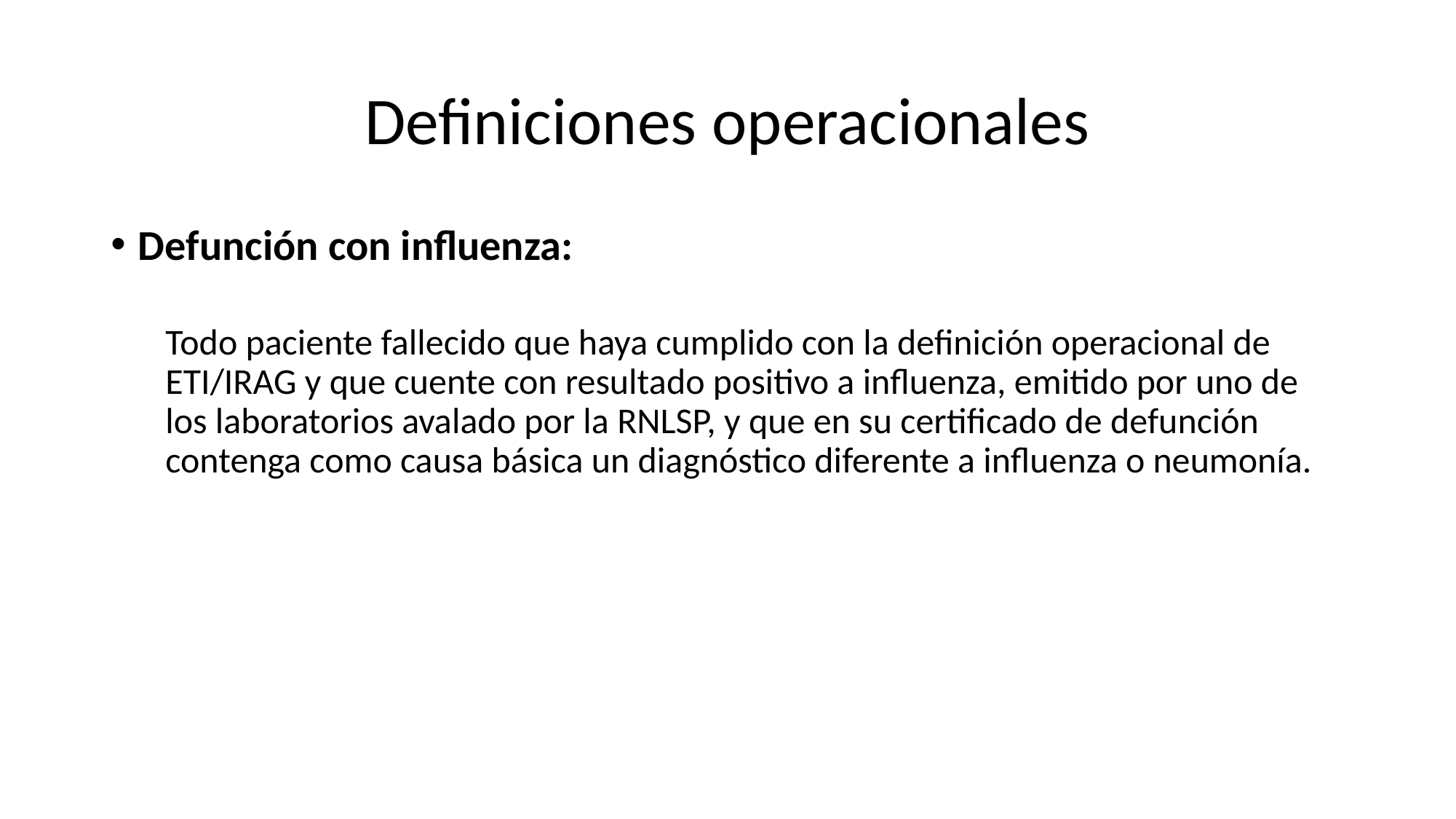

# Definiciones operacionales
Defunción con influenza:

Todo paciente fallecido que haya cumplido con la definición operacional de ETI/IRAG y que cuente con resultado positivo a influenza, emitido por uno de los laboratorios avalado por la RNLSP, y que en su certificado de defunción contenga como causa básica un diagnóstico diferente a influenza o neumonía.